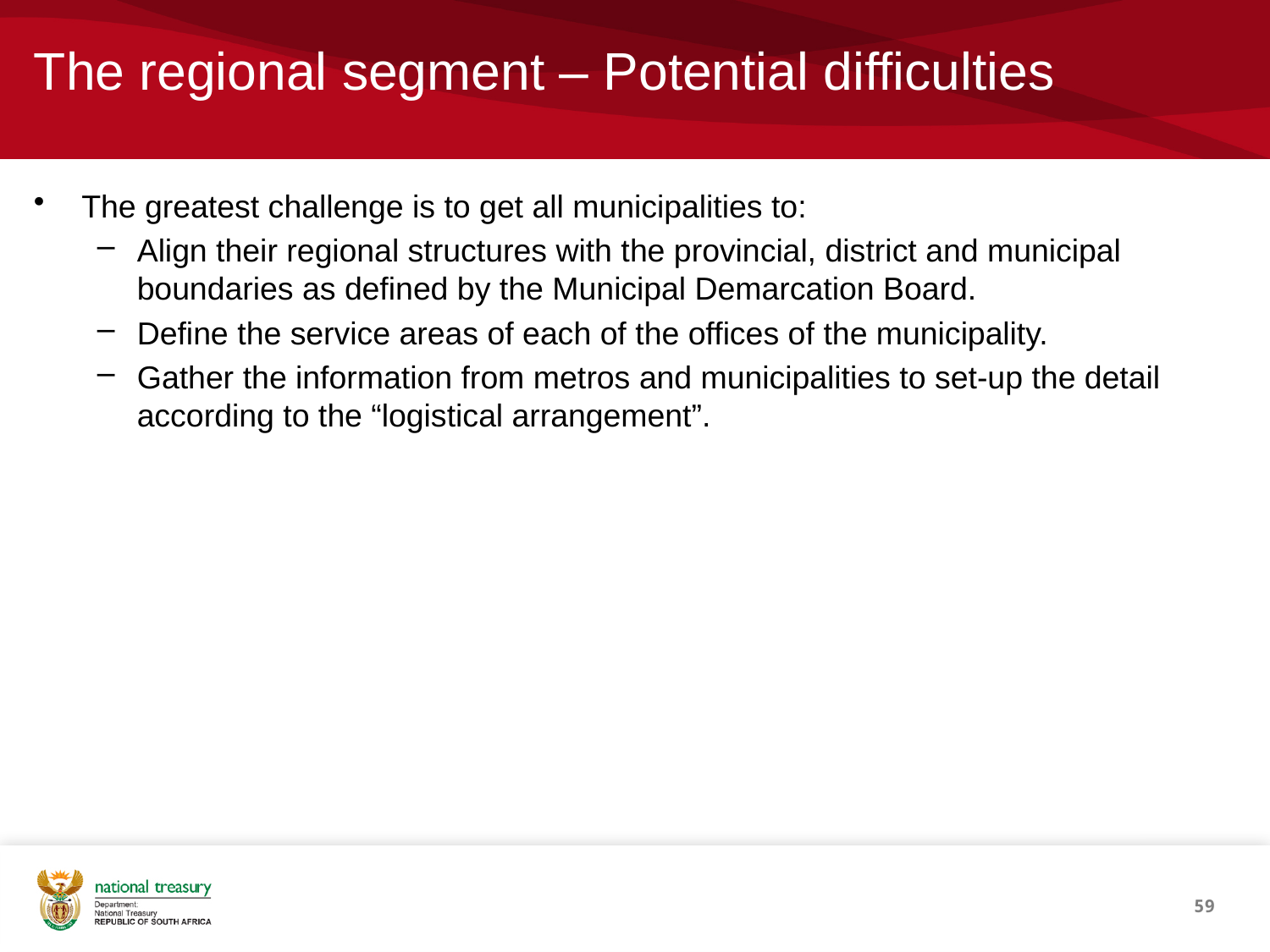

# The regional segment – Potential difficulties
The greatest challenge is to get all municipalities to:
Align their regional structures with the provincial, district and municipal boundaries as defined by the Municipal Demarcation Board.
Define the service areas of each of the offices of the municipality.
Gather the information from metros and municipalities to set-up the detail according to the “logistical arrangement”.

59